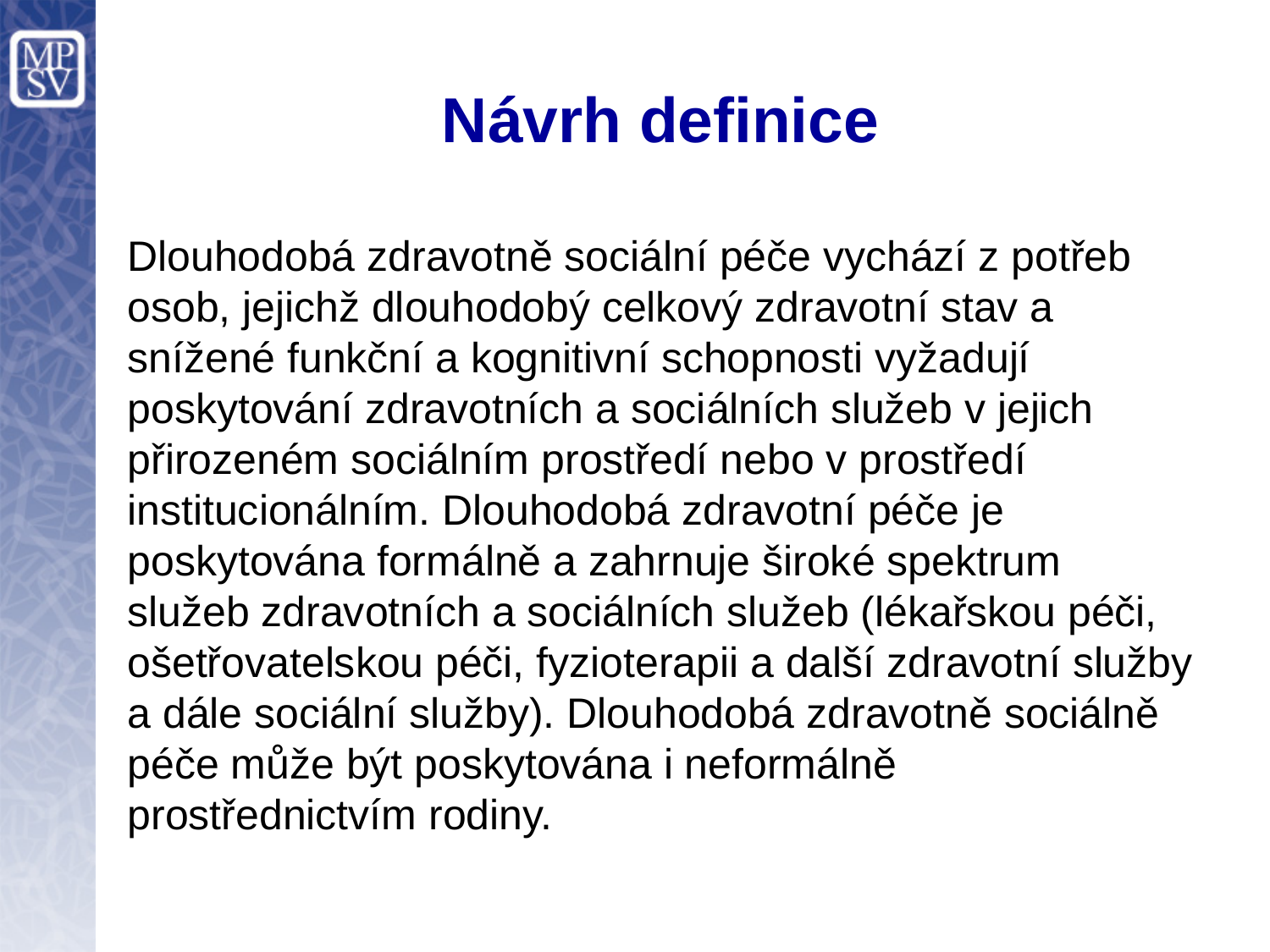

# Návrh definice
Dlouhodobá zdravotně sociální péče vychází z potřeb osob, jejichž dlouhodobý celkový zdravotní stav a snížené funkční a kognitivní schopnosti vyžadují poskytování zdravotních a sociálních služeb v jejich přirozeném sociálním prostředí nebo v prostředí institucionálním. Dlouhodobá zdravotní péče je poskytována formálně a zahrnuje široké spektrum služeb zdravotních a sociálních služeb (lékařskou péči, ošetřovatelskou péči, fyzioterapii a další zdravotní služby a dále sociální služby). Dlouhodobá zdravotně sociálně péče může být poskytována i neformálně prostřednictvím rodiny.